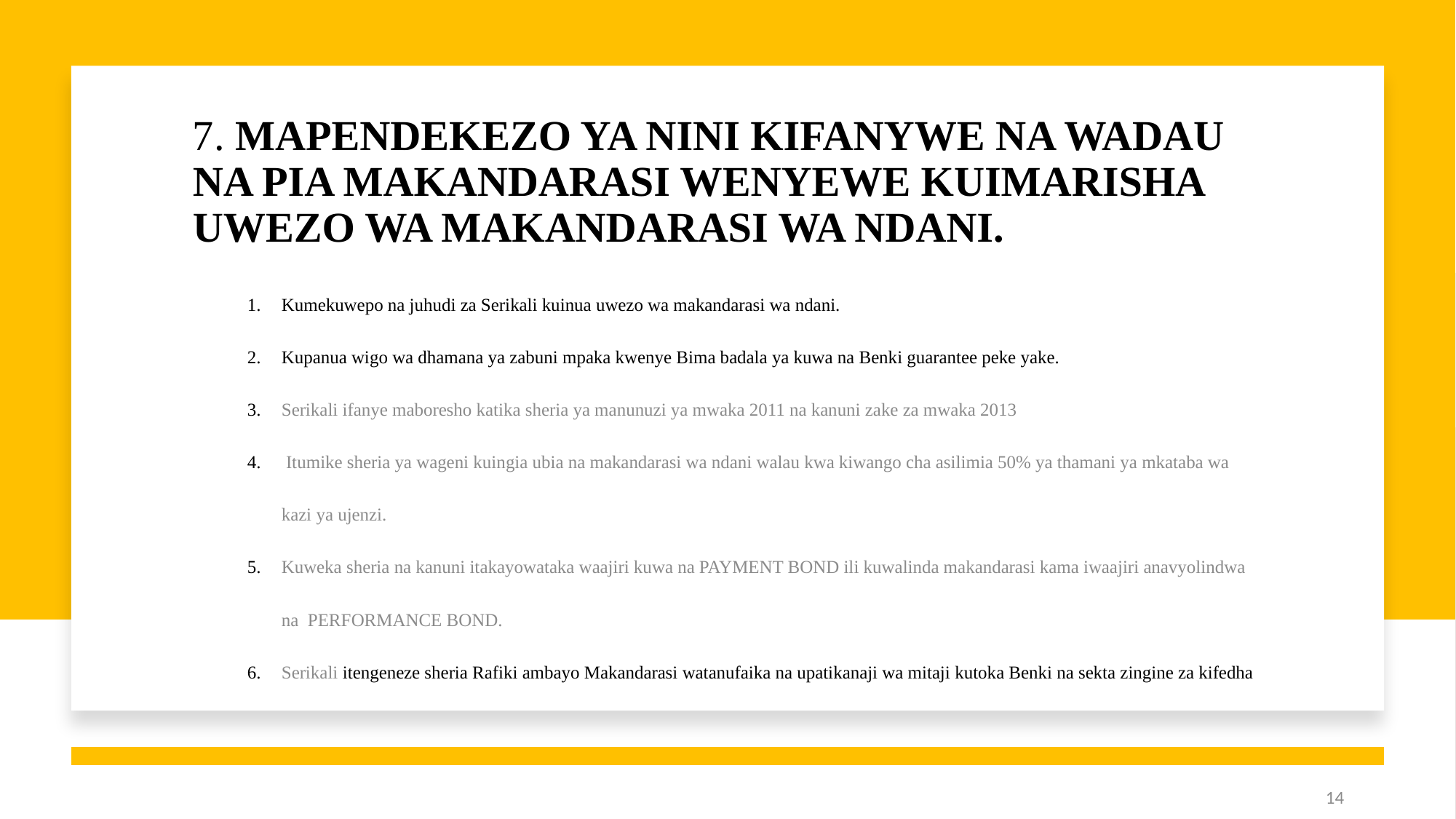

# 7. MAPENDEKEZO YA NINI KIFANYWE NA WADAU NA PIA MAKANDARASI WENYEWE KUIMARISHA UWEZO WA MAKANDARASI WA NDANI.
Kumekuwepo na juhudi za Serikali kuinua uwezo wa makandarasi wa ndani.
Kupanua wigo wa dhamana ya zabuni mpaka kwenye Bima badala ya kuwa na Benki guarantee peke yake.
Serikali ifanye maboresho katika sheria ya manunuzi ya mwaka 2011 na kanuni zake za mwaka 2013
 Itumike sheria ya wageni kuingia ubia na makandarasi wa ndani walau kwa kiwango cha asilimia 50% ya thamani ya mkataba wa kazi ya ujenzi.
Kuweka sheria na kanuni itakayowataka waajiri kuwa na PAYMENT BOND ili kuwalinda makandarasi kama iwaajiri anavyolindwa na  PERFORMANCE BOND.
Serikali itengeneze sheria Rafiki ambayo Makandarasi watanufaika na upatikanaji wa mitaji kutoka Benki na sekta zingine za kifedha

14